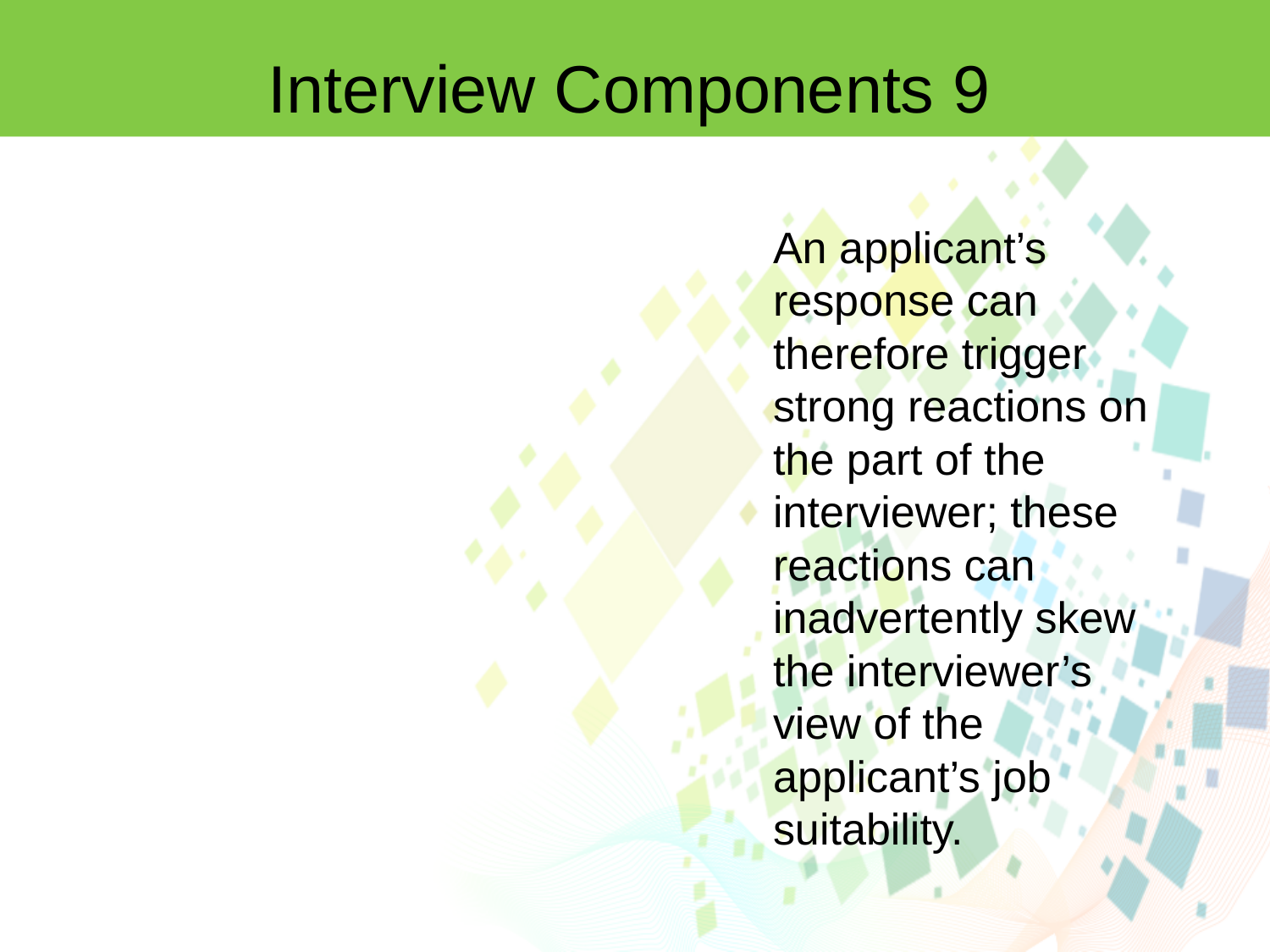

Interview Components 9
An applicant’s response can therefore trigger strong reactions on the part of the interviewer; these reactions can inadvertently skew the interviewer’s view of the applicant’s job suitability.